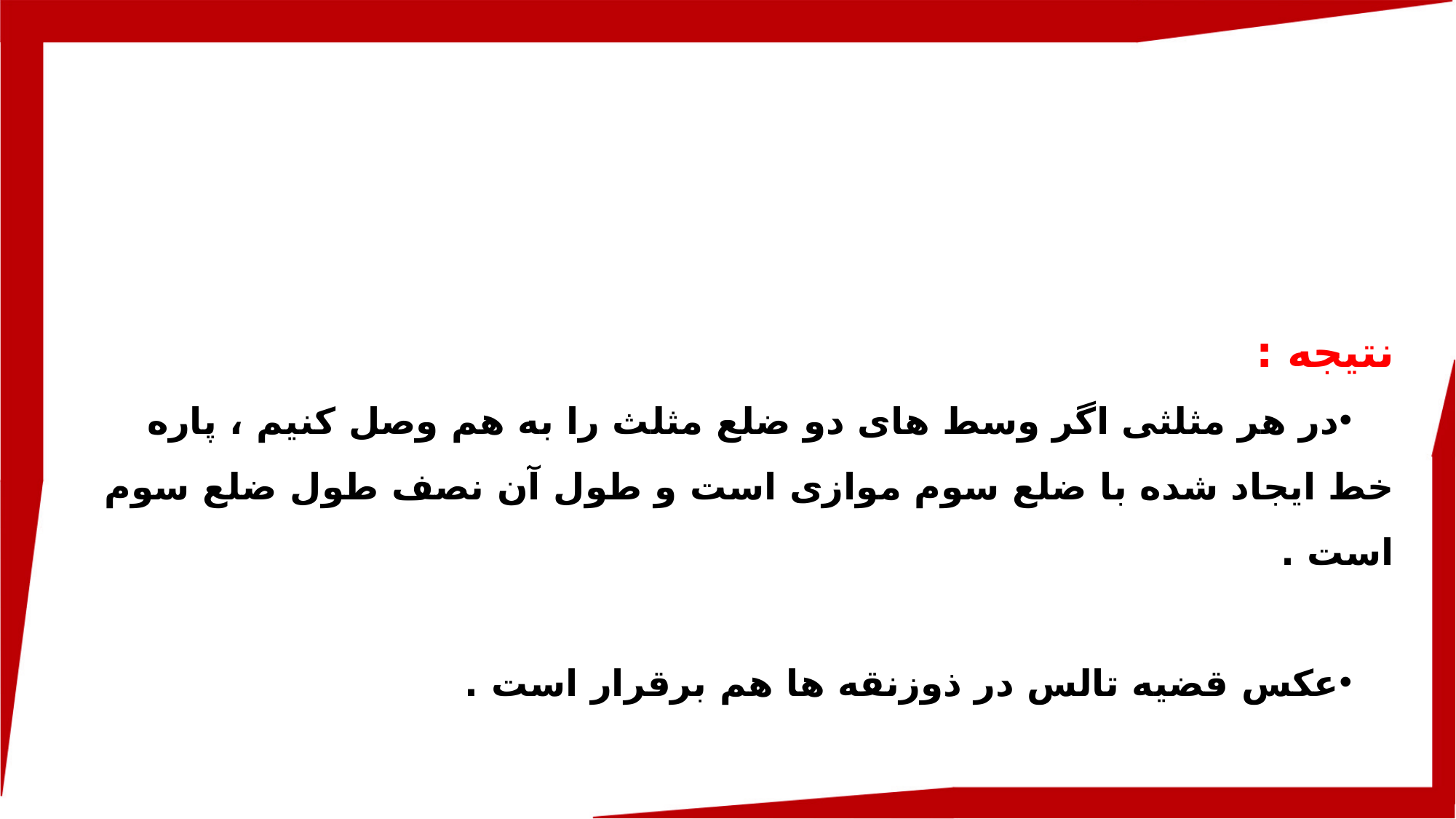

نتیجه :
در هر مثلثی اگر وسط های دو ضلع مثلث را به هم وصل کنیم ، پاره خط ایجاد شده با ضلع سوم موازی است و طول آن نصف طول ضلع سوم است .

عکس قضیه تالس در ذوزنقه ها هم برقرار است .